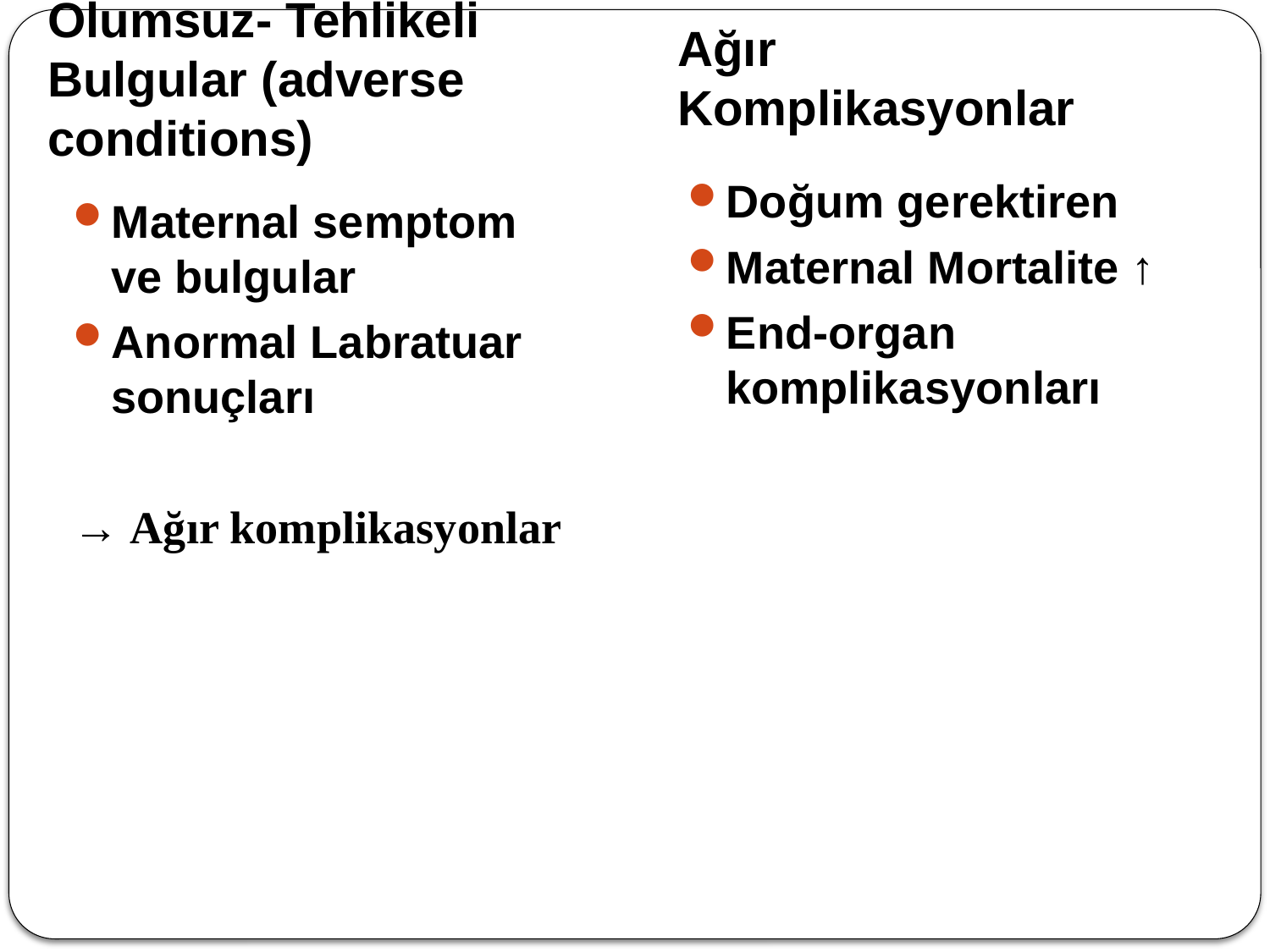

Ağır Komplikasyonlar
Olumsuz- Tehlikeli Bulgular (adverse conditions)
Doğum gerektiren
Maternal Mortalite ↑
End-organ komplikasyonları
Maternal semptom ve bulgular
Anormal Labratuar sonuçları

→ Ağır komplikasyonlar